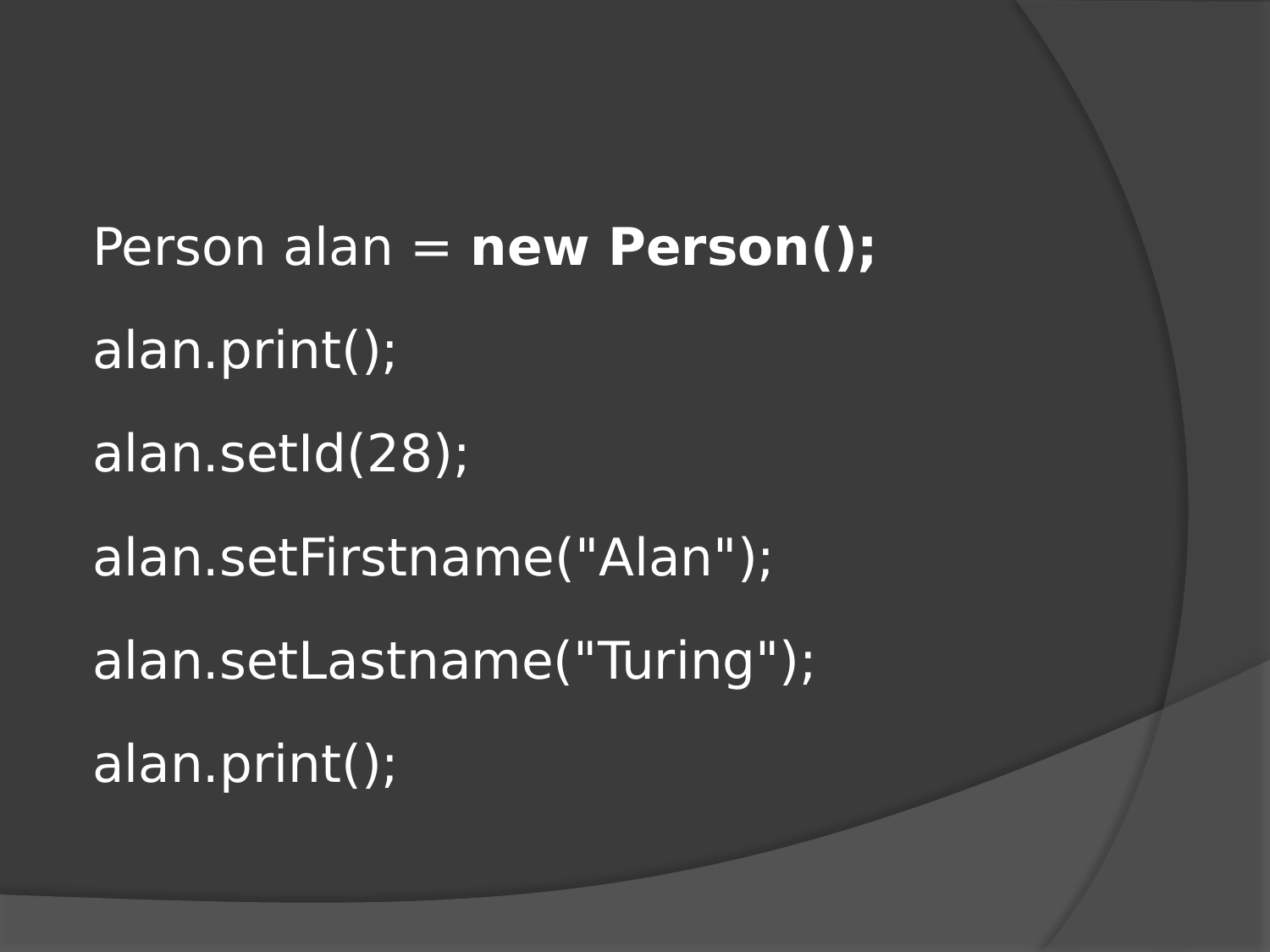

Person alan = new Person();
alan.print();
alan.setId(28);
alan.setFirstname("Alan");
alan.setLastname("Turing");
alan.print();